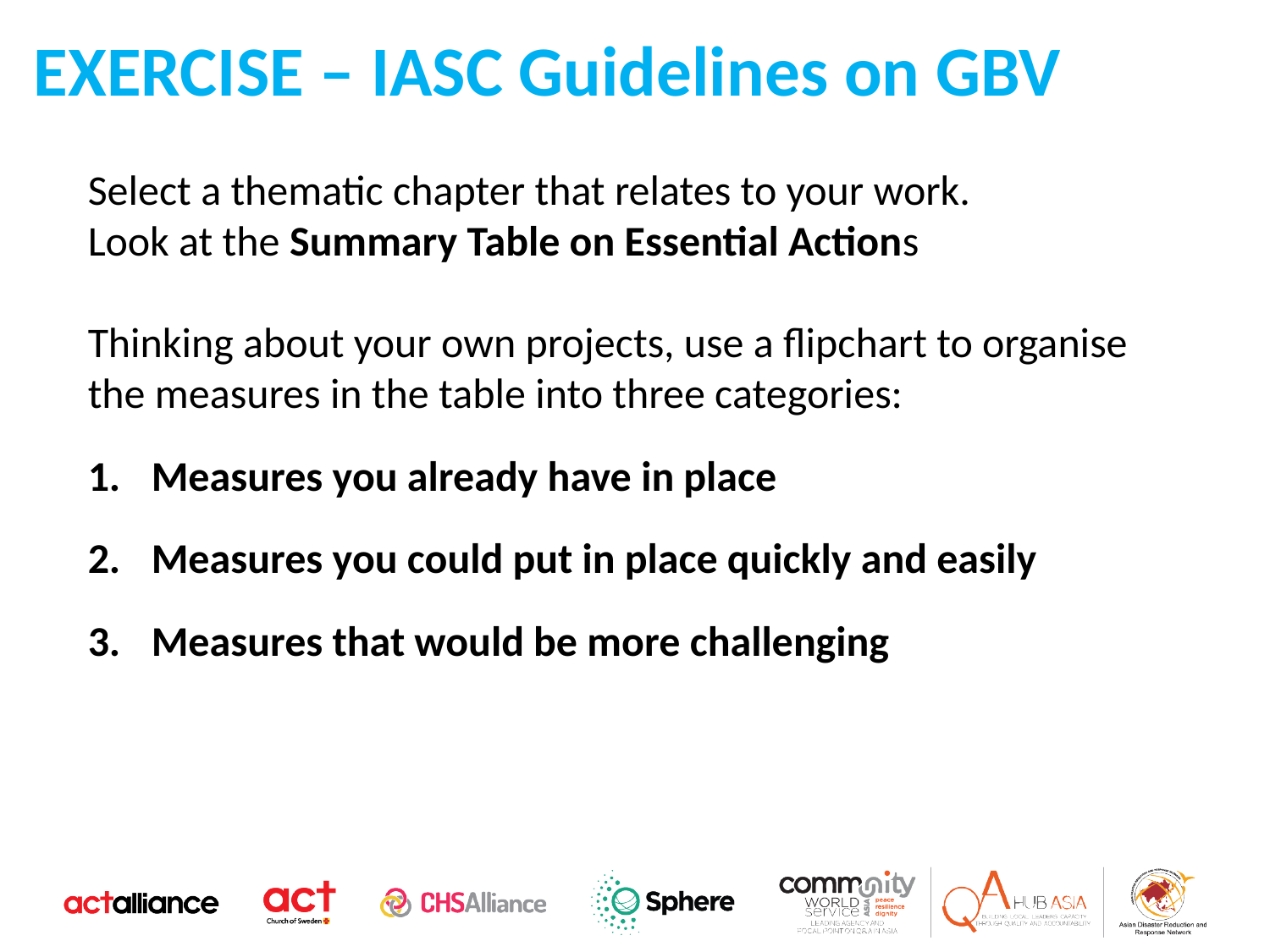

EXERCISE – IASC Guidelines on GBV
Select a thematic chapter that relates to your work.
Look at the Summary Table on Essential Actions

Thinking about your own projects, use a flipchart to organise the measures in the table into three categories:
Measures you already have in place
Measures you could put in place quickly and easily
Measures that would be more challenging